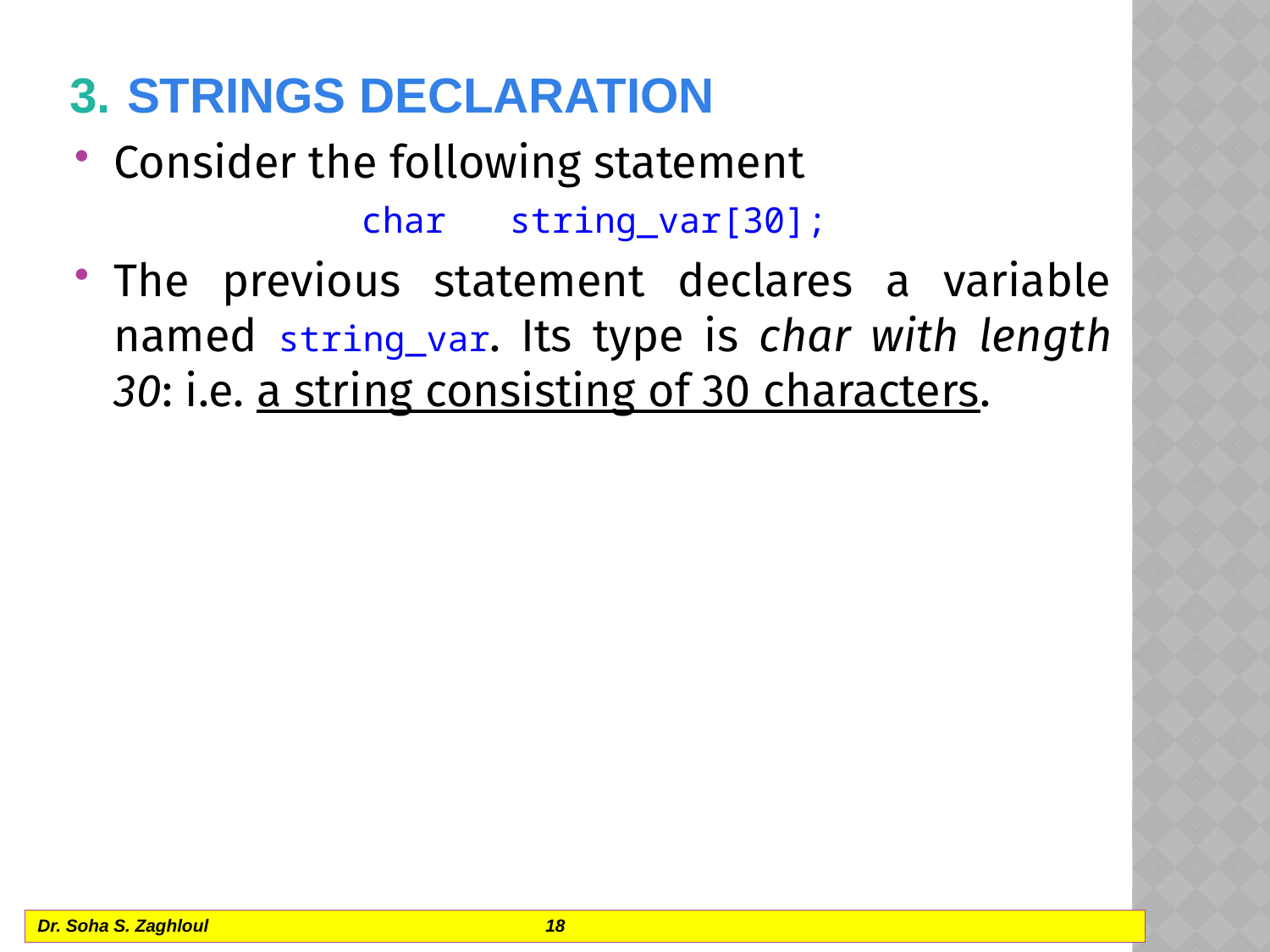

# 3. Strings declaration
Consider the following statement
char   string_var[30];
The previous statement declares a variable named string_var. Its type is char with length 30: i.e. a string consisting of 30 characters.

Dr. Soha S. Zaghloul			18